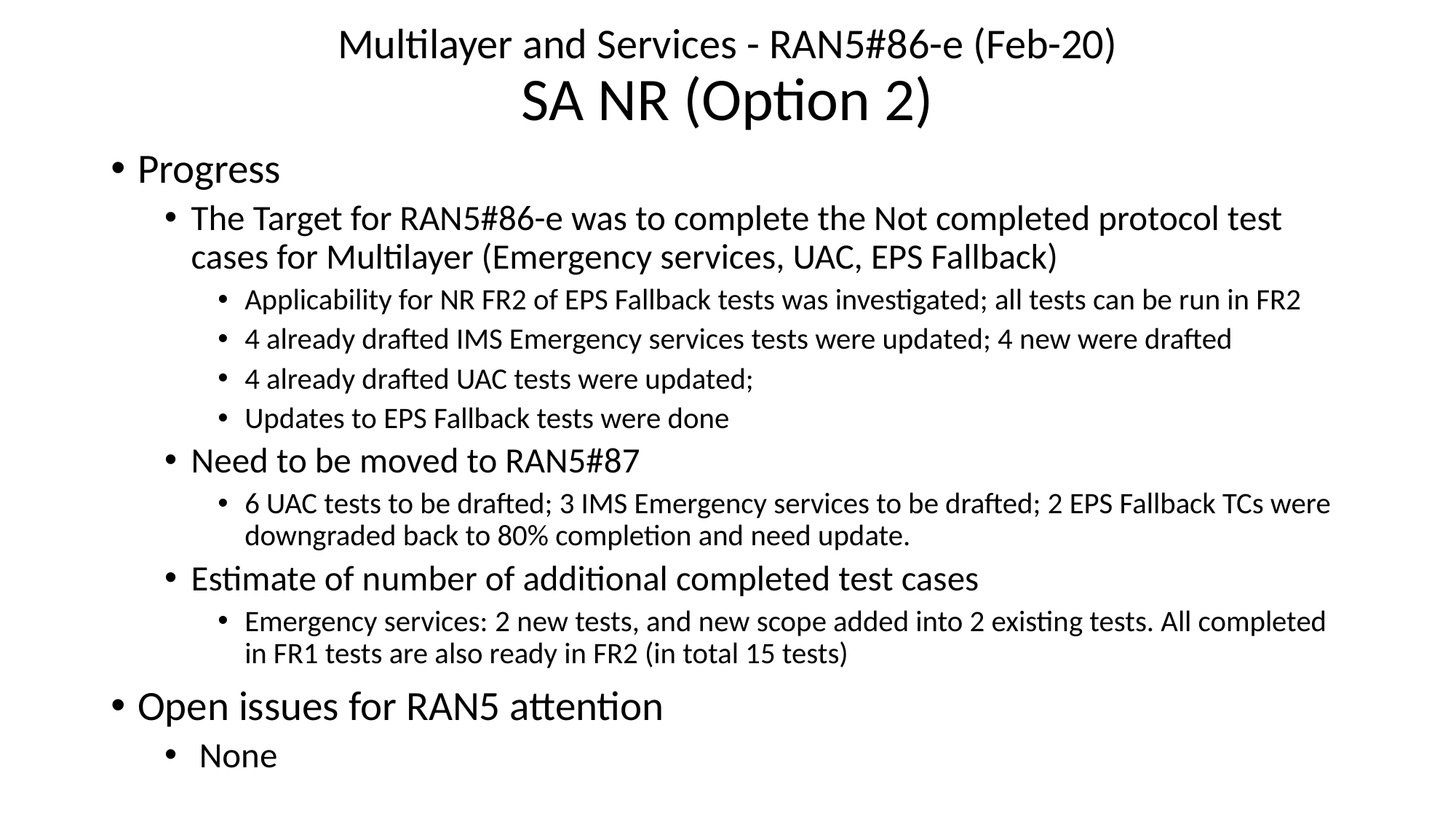

# Multilayer and Services - RAN5#86-e (Feb-20) SA NR (Option 2)
Progress
The Target for RAN5#86-e was to complete the Not completed protocol test cases for Multilayer (Emergency services, UAC, EPS Fallback)
Applicability for NR FR2 of EPS Fallback tests was investigated; all tests can be run in FR2
4 already drafted IMS Emergency services tests were updated; 4 new were drafted
4 already drafted UAC tests were updated;
Updates to EPS Fallback tests were done
Need to be moved to RAN5#87
6 UAC tests to be drafted; 3 IMS Emergency services to be drafted; 2 EPS Fallback TCs were downgraded back to 80% completion and need update.
Estimate of number of additional completed test cases
Emergency services: 2 new tests, and new scope added into 2 existing tests. All completed in FR1 tests are also ready in FR2 (in total 15 tests)
Open issues for RAN5 attention
 None